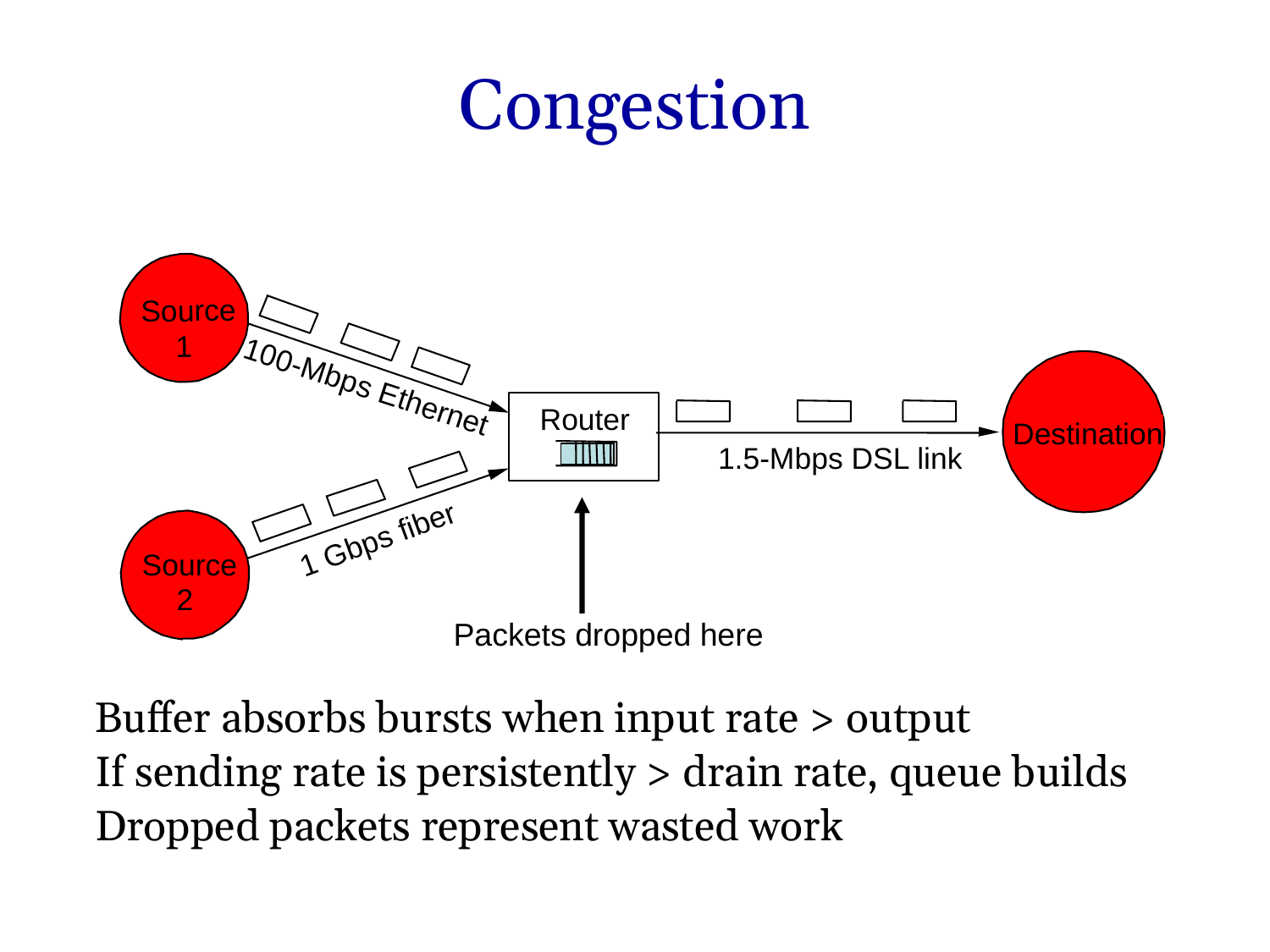

# Congestion

Buffer absorbs bursts when input rate > output
If sending rate is persistently > drain rate, queue builds
Dropped packets represent wasted work
Source

1

100-Mbps Ethernet

Router

Destination

1.5-Mbps DSL link

1 Gbps fiber
Source
2
Packets dropped here